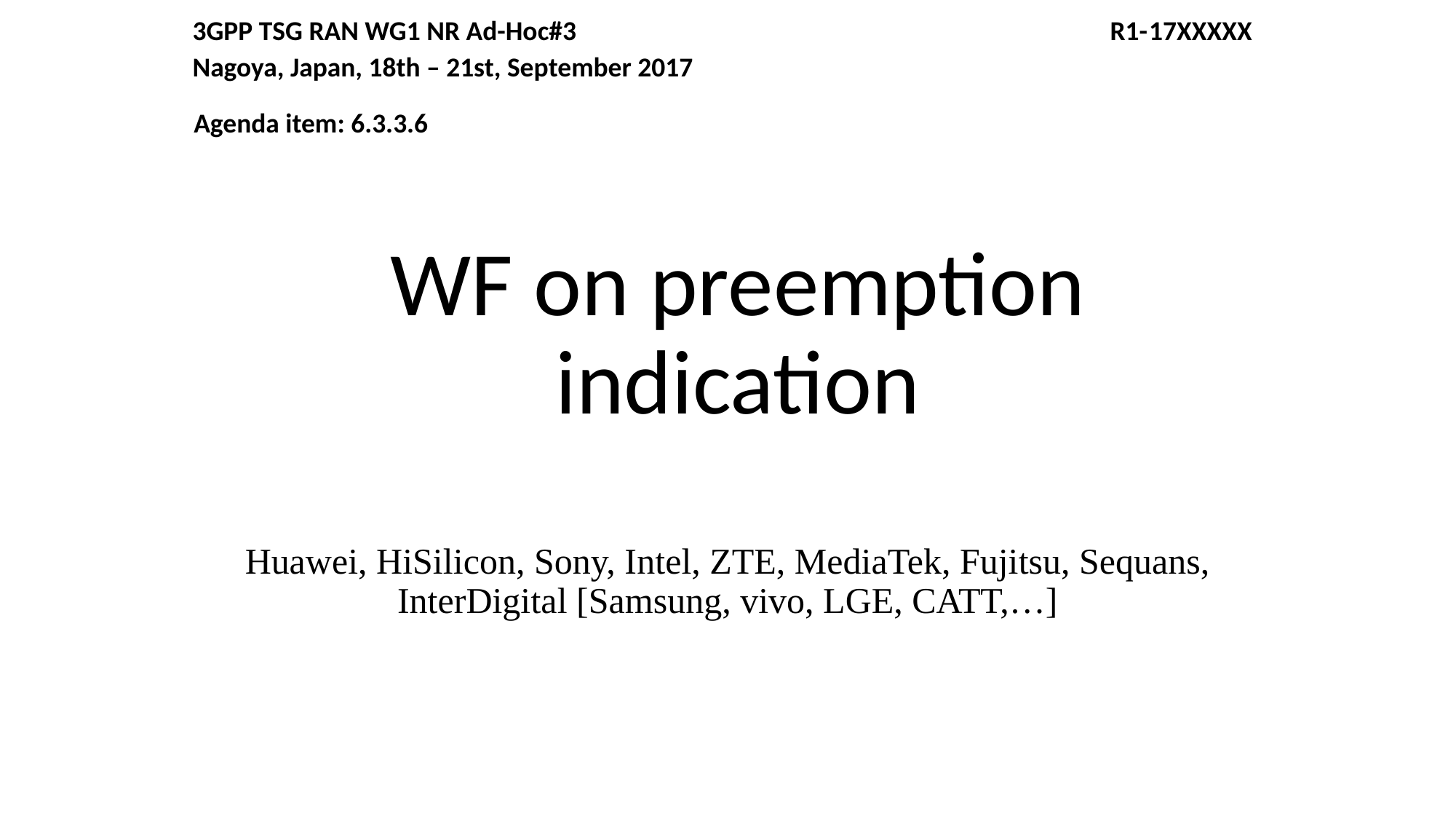

3GPP TSG RAN WG1 NR Ad-Hoc#3	                                                                              R1-17XXXXX
Nagoya, Japan, 18th – 21st, September 2017
Agenda item: 6.3.3.6
# WF on preemption indication
Huawei, HiSilicon, Sony, Intel, ZTE, MediaTek, Fujitsu, Sequans, InterDigital [Samsung, vivo, LGE, CATT,…]